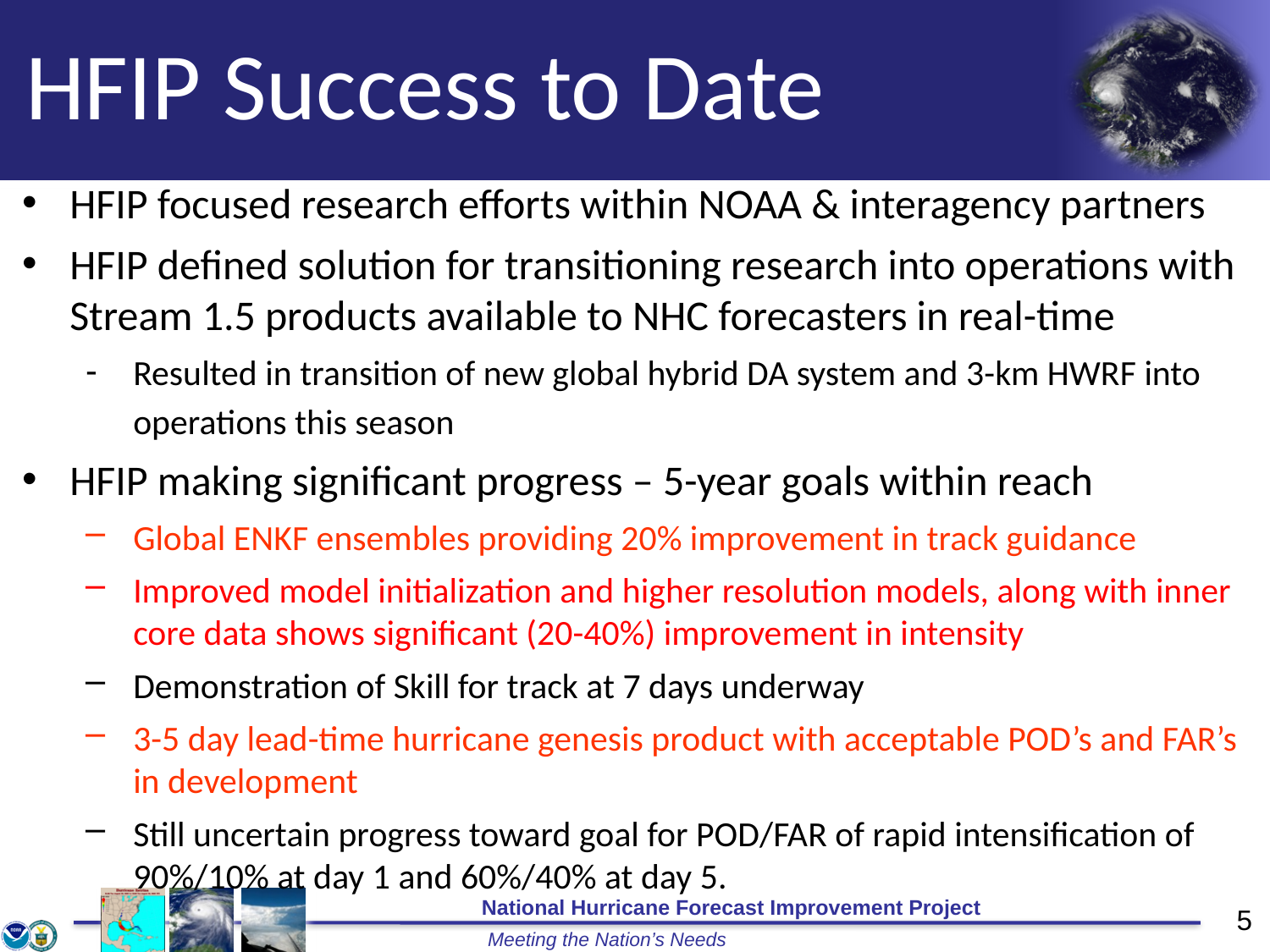

# HFIP Success to Date
HFIP focused research efforts within NOAA & interagency partners
HFIP defined solution for transitioning research into operations with Stream 1.5 products available to NHC forecasters in real-time
Resulted in transition of new global hybrid DA system and 3-km HWRF into operations this season
HFIP making significant progress – 5-year goals within reach
Global ENKF ensembles providing 20% improvement in track guidance
Improved model initialization and higher resolution models, along with inner core data shows significant (20-40%) improvement in intensity
Demonstration of Skill for track at 7 days underway
3-5 day lead-time hurricane genesis product with acceptable POD’s and FAR’s in development
Still uncertain progress toward goal for POD/FAR of rapid intensification of 90%/10% at day 1 and 60%/40% at day 5.